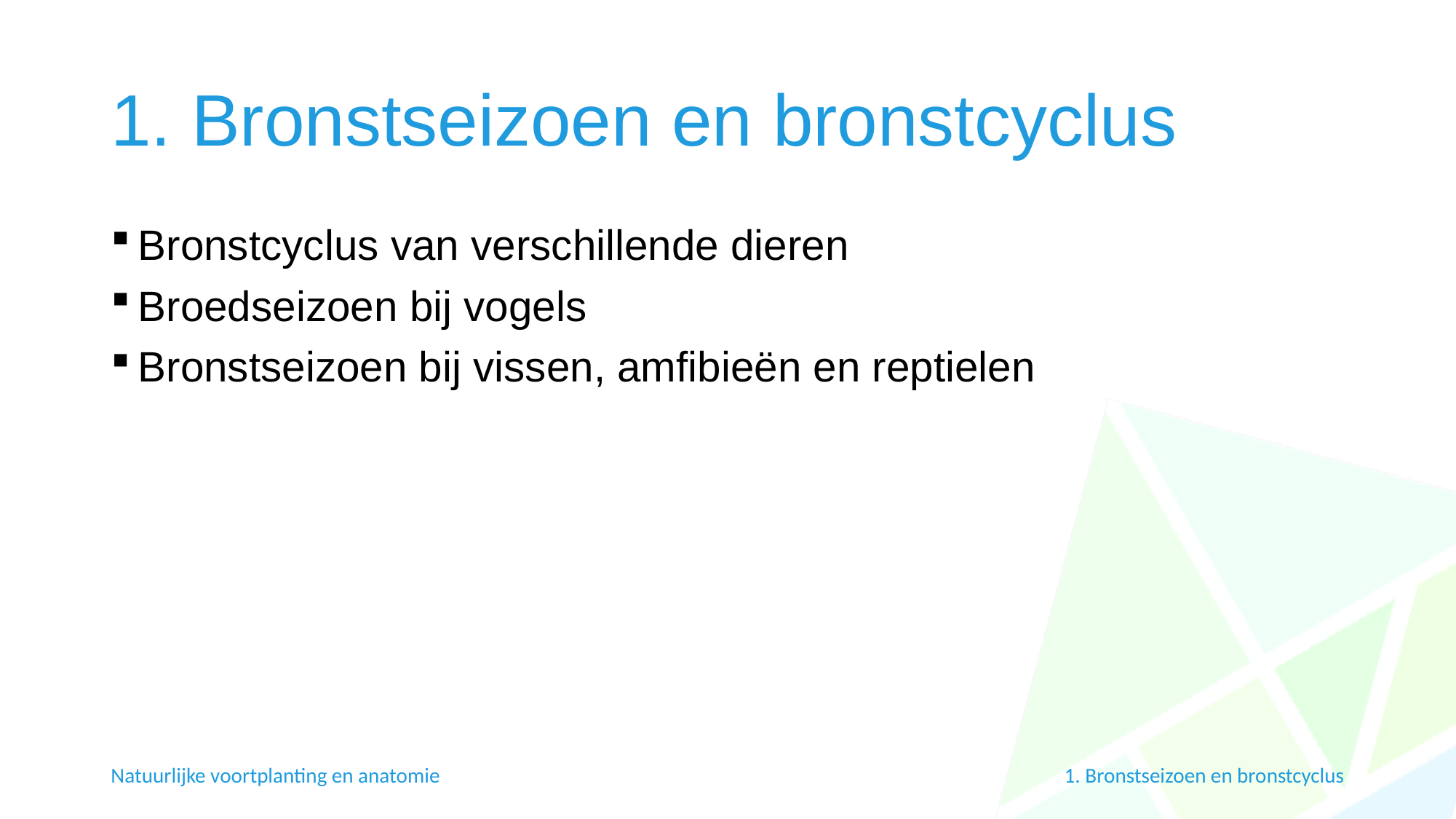

# 1. Bronstseizoen en bronstcyclus
Bronstcyclus van verschillende dieren
Broedseizoen bij vogels
Bronstseizoen bij vissen, amfibieën en reptielen
1. Bronstseizoen en bronstcyclus
Natuurlijke voortplanting en anatomie